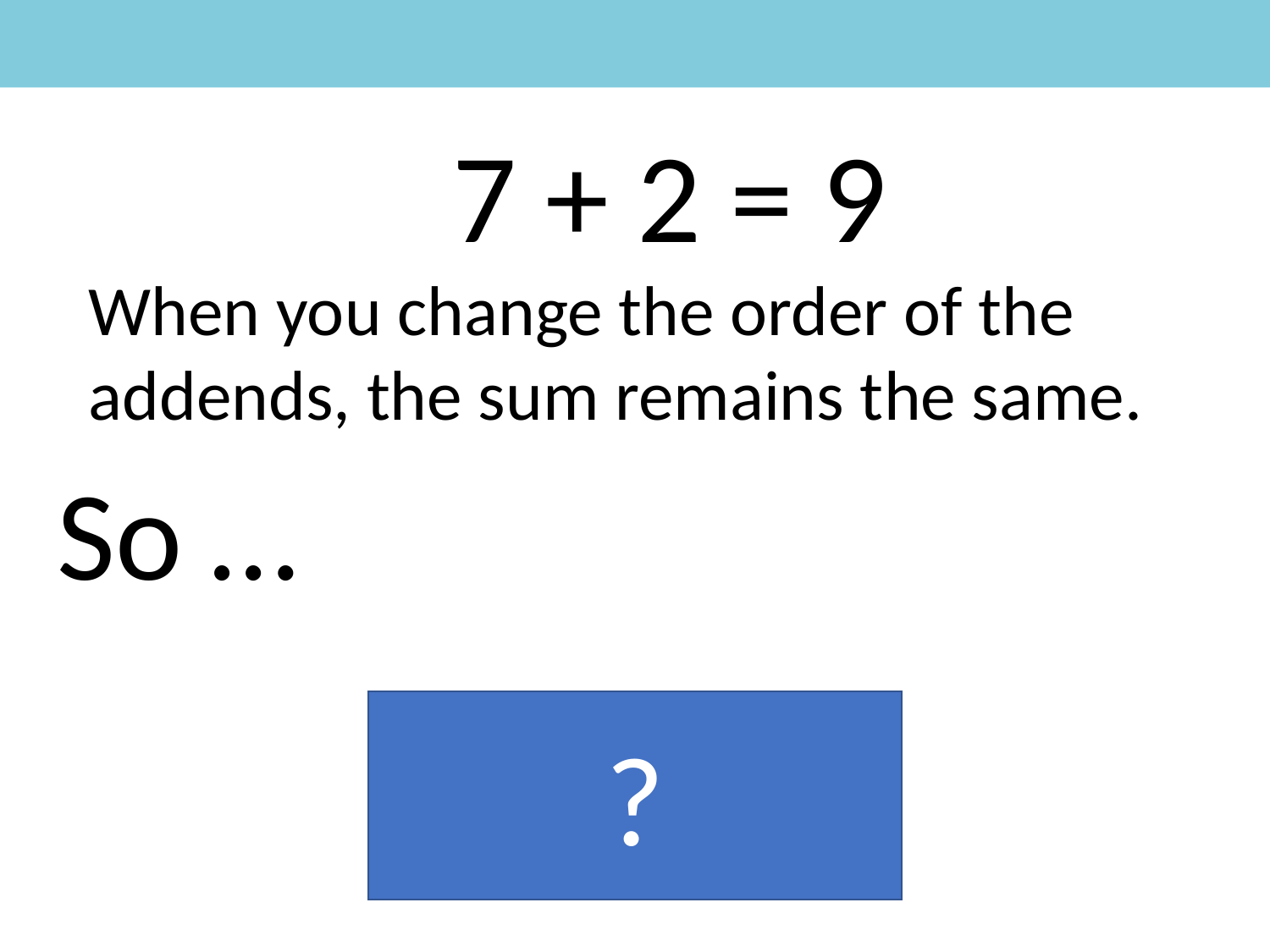

7 + 2 = 9
When you change the order of the addends, the sum remains the same.
So …
?
2 + 7 = 9